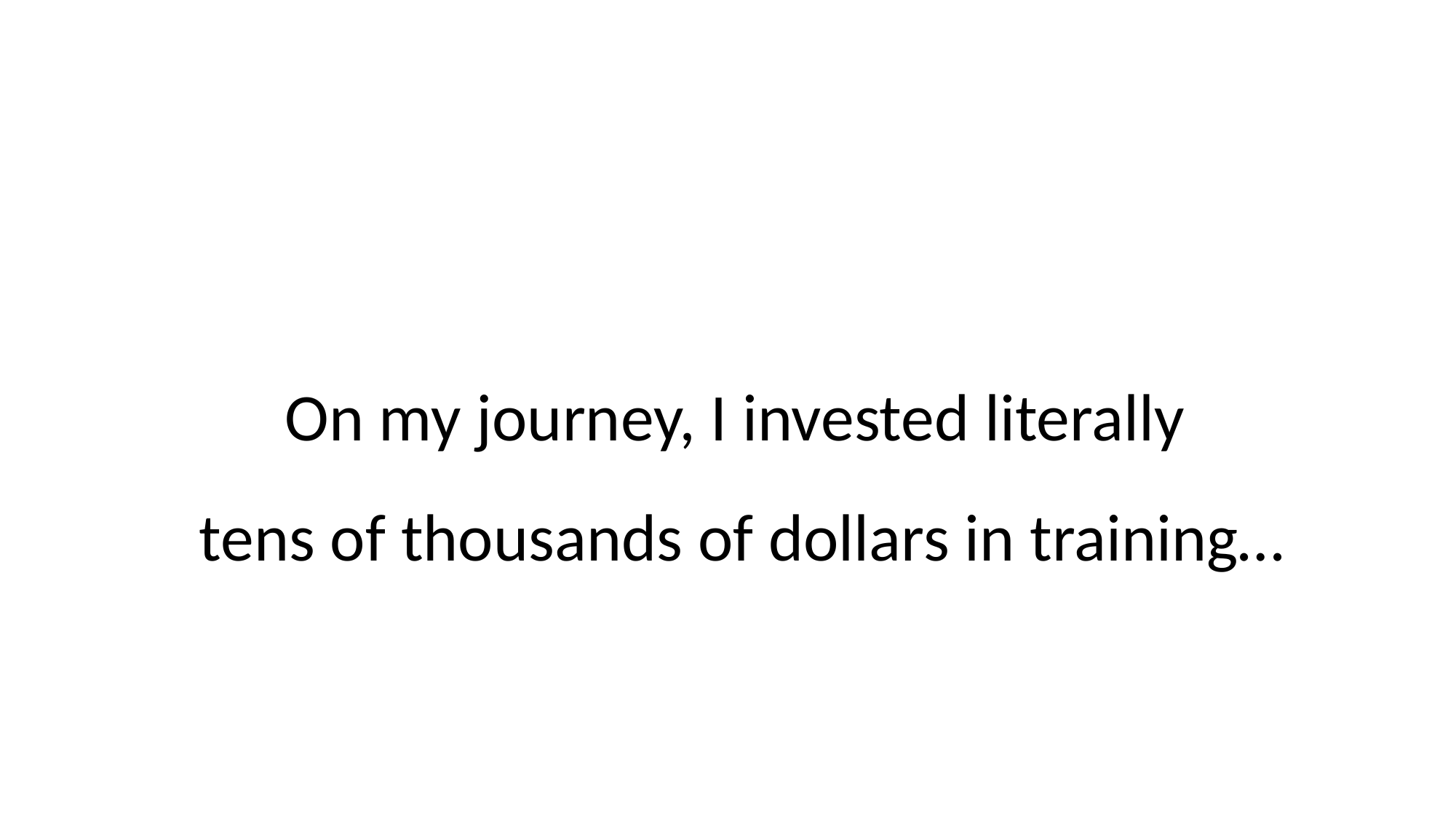

# On my journey, I invested literally tens of thousands of dollars in training…